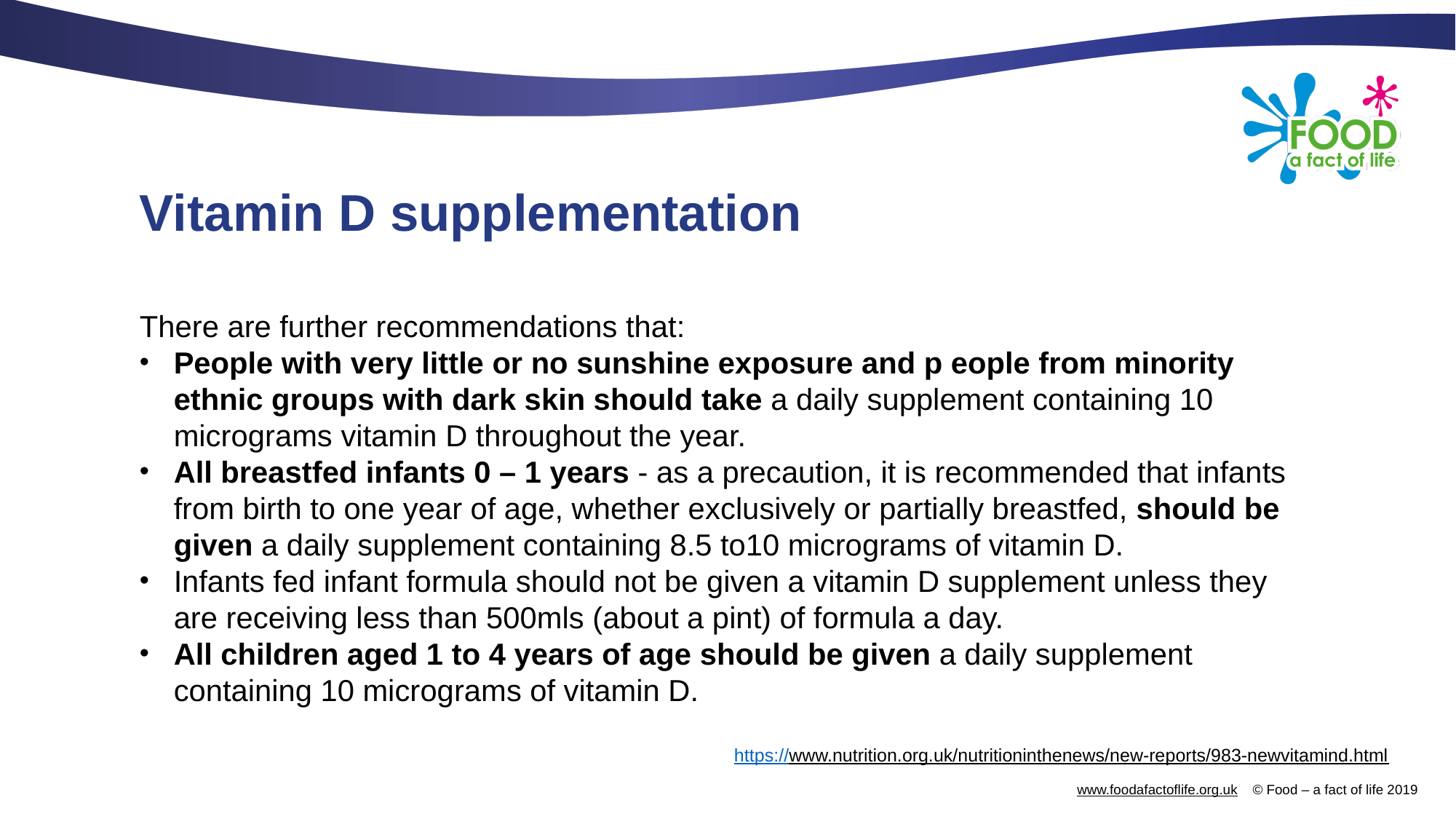

# Vitamin D supplementation
There are further recommendations that:
People with very little or no sunshine exposure and p eople from minority ethnic groups with dark skin should take a daily supplement containing 10 micrograms vitamin D throughout the year.
All breastfed infants 0 – 1 years - as a precaution, it is recommended that infants from birth to one year of age, whether exclusively or partially breastfed, should be given a daily supplement containing 8.5 to10 micrograms of vitamin D.
Infants fed infant formula should not be given a vitamin D supplement unless they are receiving less than 500mls (about a pint) of formula a day.
All children aged 1 to 4 years of age should be given a daily supplement containing 10 micrograms of vitamin D.

https://www.nutrition.org.uk/nutritioninthenews/new-reports/983-newvitamind.html